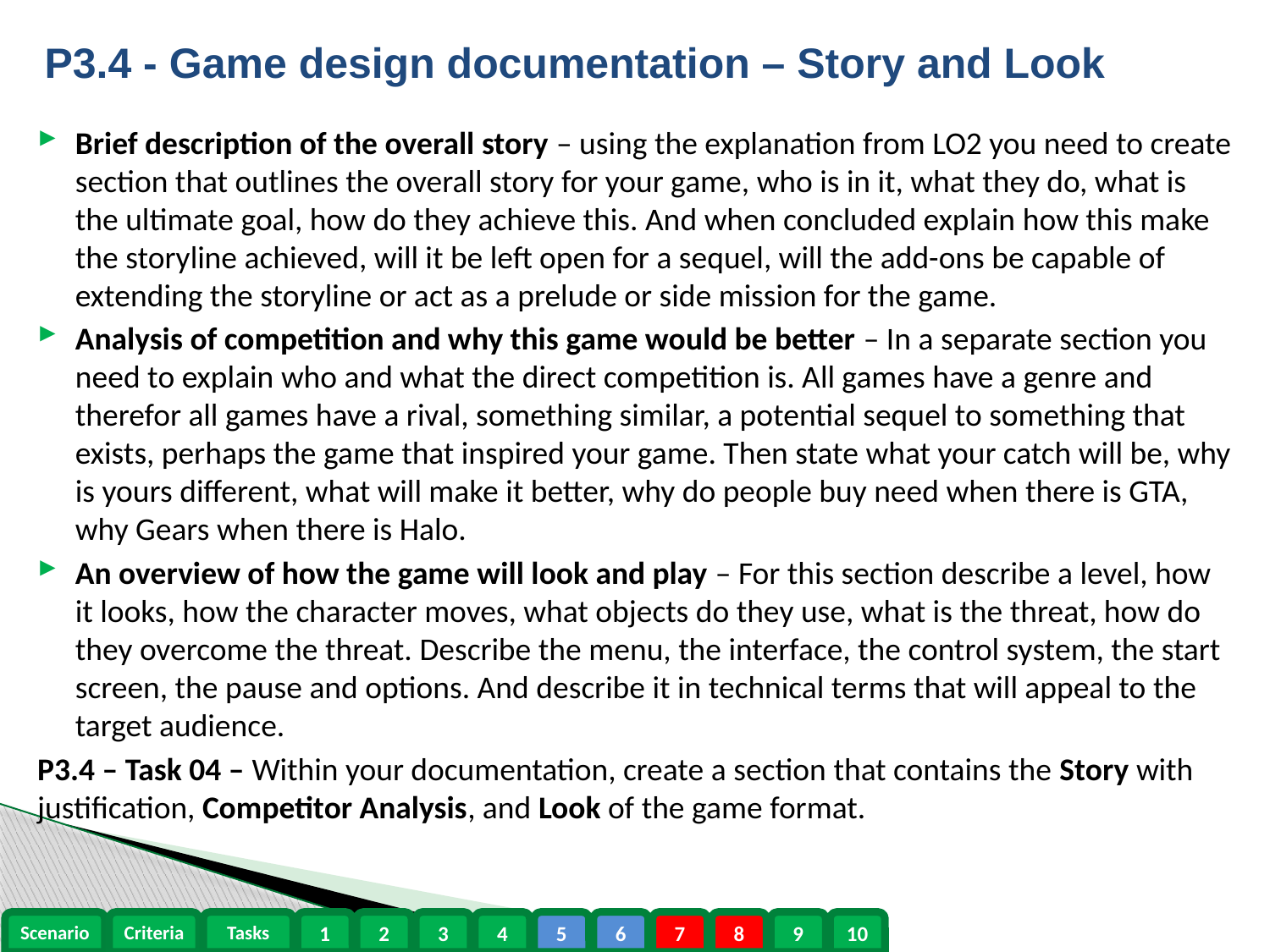

# P3.4 - Game design documentation – Story and Look
Brief description of the overall story – using the explanation from LO2 you need to create section that outlines the overall story for your game, who is in it, what they do, what is the ultimate goal, how do they achieve this. And when concluded explain how this make the storyline achieved, will it be left open for a sequel, will the add-ons be capable of extending the storyline or act as a prelude or side mission for the game.
Analysis of competition and why this game would be better – In a separate section you need to explain who and what the direct competition is. All games have a genre and therefor all games have a rival, something similar, a potential sequel to something that exists, perhaps the game that inspired your game. Then state what your catch will be, why is yours different, what will make it better, why do people buy need when there is GTA, why Gears when there is Halo.
An overview of how the game will look and play – For this section describe a level, how it looks, how the character moves, what objects do they use, what is the threat, how do they overcome the threat. Describe the menu, the interface, the control system, the start screen, the pause and options. And describe it in technical terms that will appeal to the target audience.
P3.4 – Task 04 – Within your documentation, create a section that contains the Story with justification, Competitor Analysis, and Look of the game format.